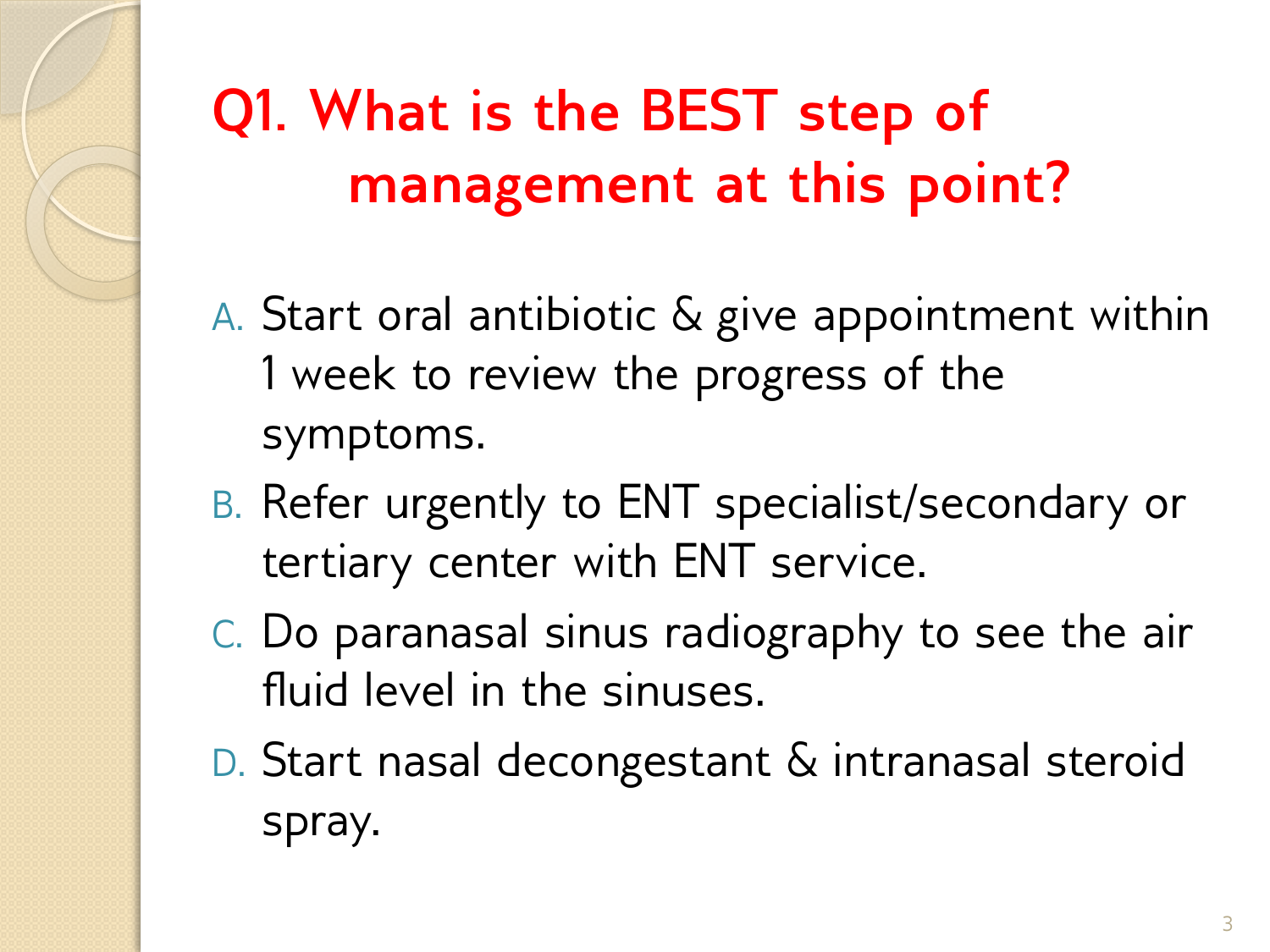

# Q1. What is the BEST step of management at this point?
Start oral antibiotic & give appointment within 1 week to review the progress of the symptoms.
Refer urgently to ENT specialist/secondary or tertiary center with ENT service.
Do paranasal sinus radiography to see the air fluid level in the sinuses.
Start nasal decongestant & intranasal steroid spray.
3